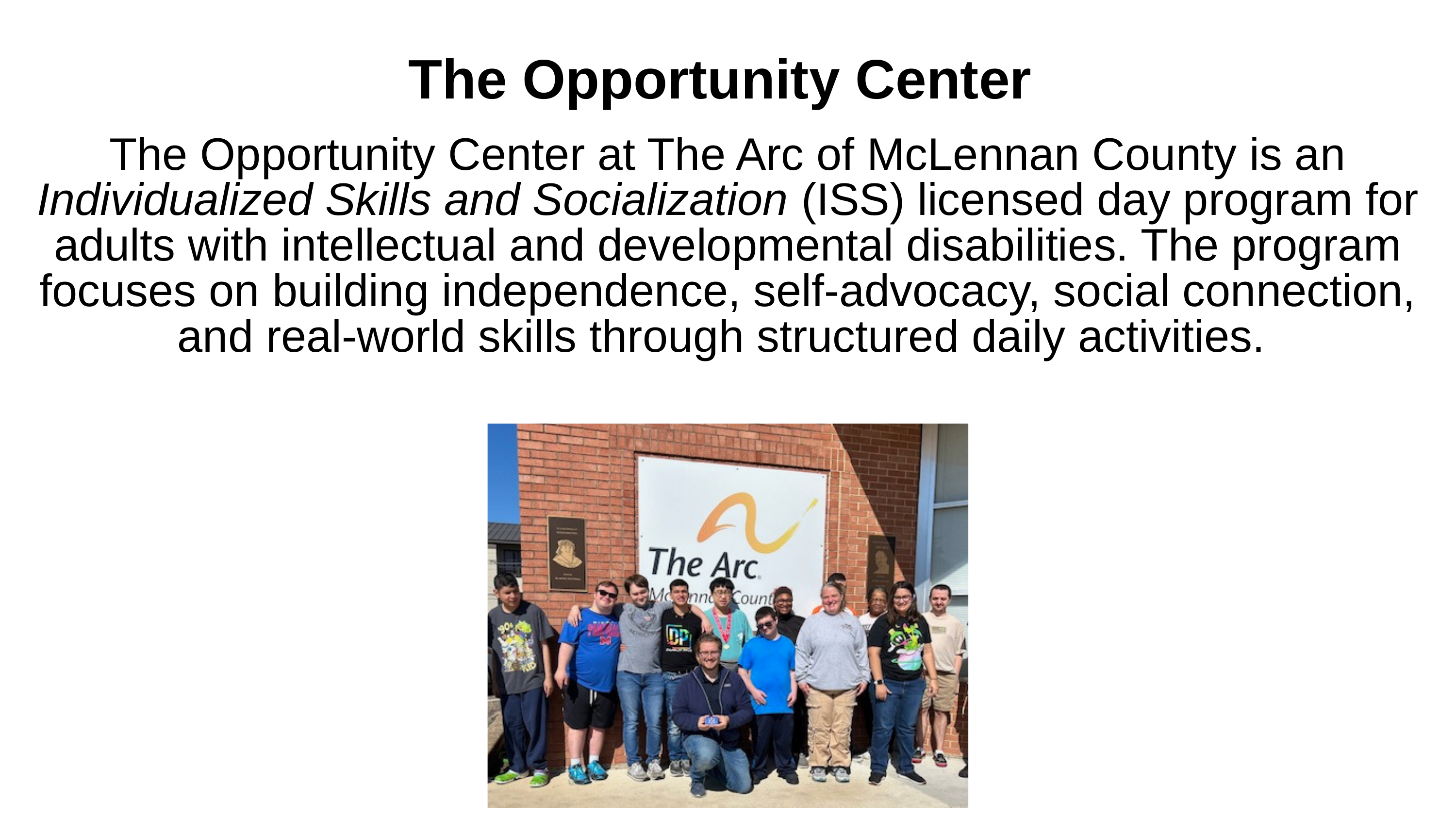

The Opportunity Center
The Opportunity Center at The Arc of McLennan County is an Individualized Skills and Socialization (ISS) licensed day program for adults with intellectual and developmental disabilities. The program focuses on building independence, self-advocacy, social connection, and real-world skills through structured daily activities.